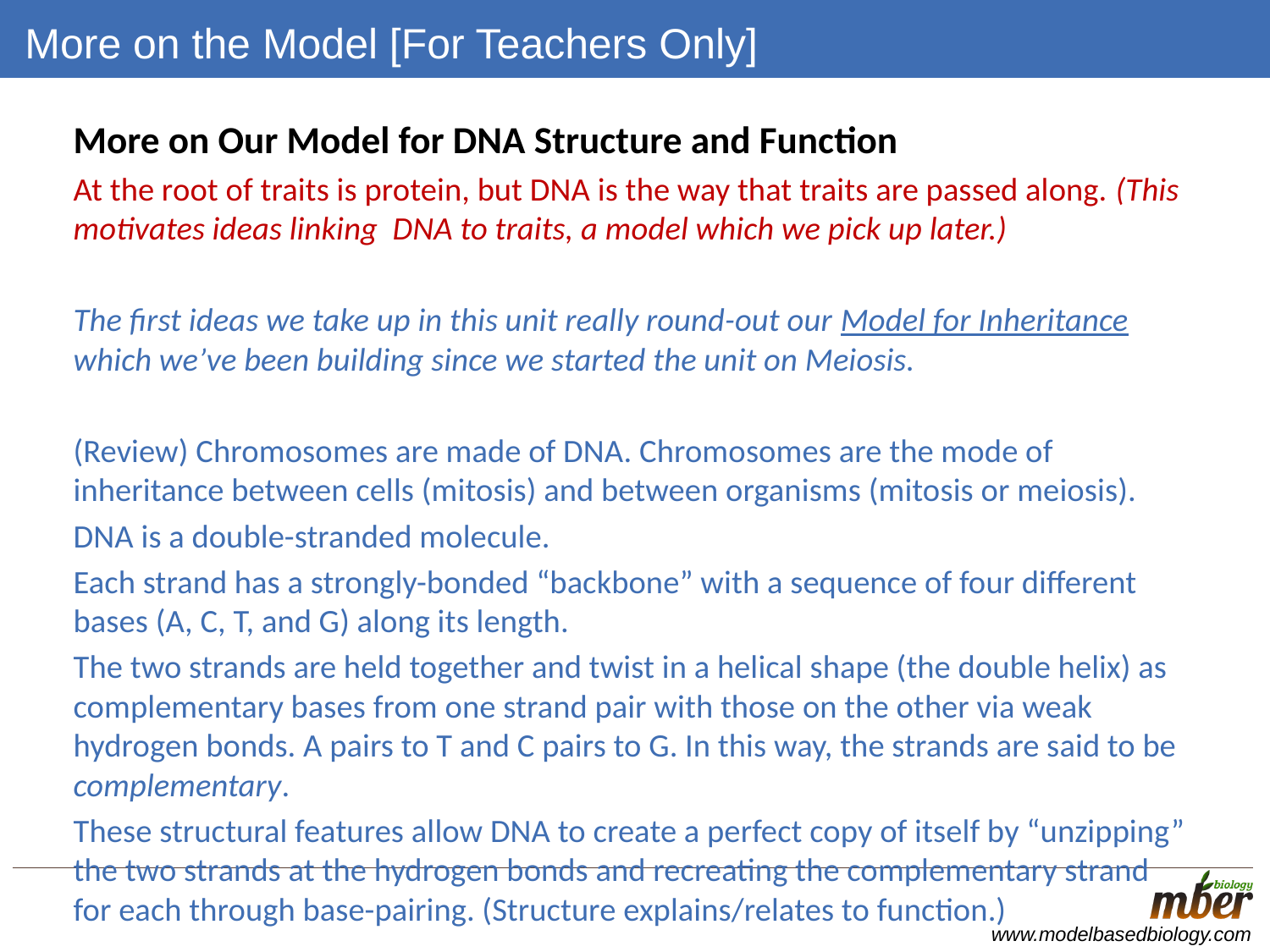

# More on the Model [For Teachers Only]
More on Our Model for DNA Structure and Function
At the root of traits is protein, but DNA is the way that traits are passed along. (This motivates ideas linking  DNA to traits, a model which we pick up later.)

The first ideas we take up in this unit really round-out our Model for Inheritance which we’ve been building since we started the unit on Meiosis.

(Review) Chromosomes are made of DNA. Chromosomes are the mode of inheritance between cells (mitosis) and between organisms (mitosis or meiosis).
DNA is a double-stranded molecule.
Each strand has a strongly-bonded “backbone” with a sequence of four different bases (A, C, T, and G) along its length.
The two strands are held together and twist in a helical shape (the double helix) as complementary bases from one strand pair with those on the other via weak hydrogen bonds. A pairs to T and C pairs to G. In this way, the strands are said to be complementary.
These structural features allow DNA to create a perfect copy of itself by “unzipping” the two strands at the hydrogen bonds and recreating the complementary strand for each through base-pairing. (Structure explains/relates to function.)